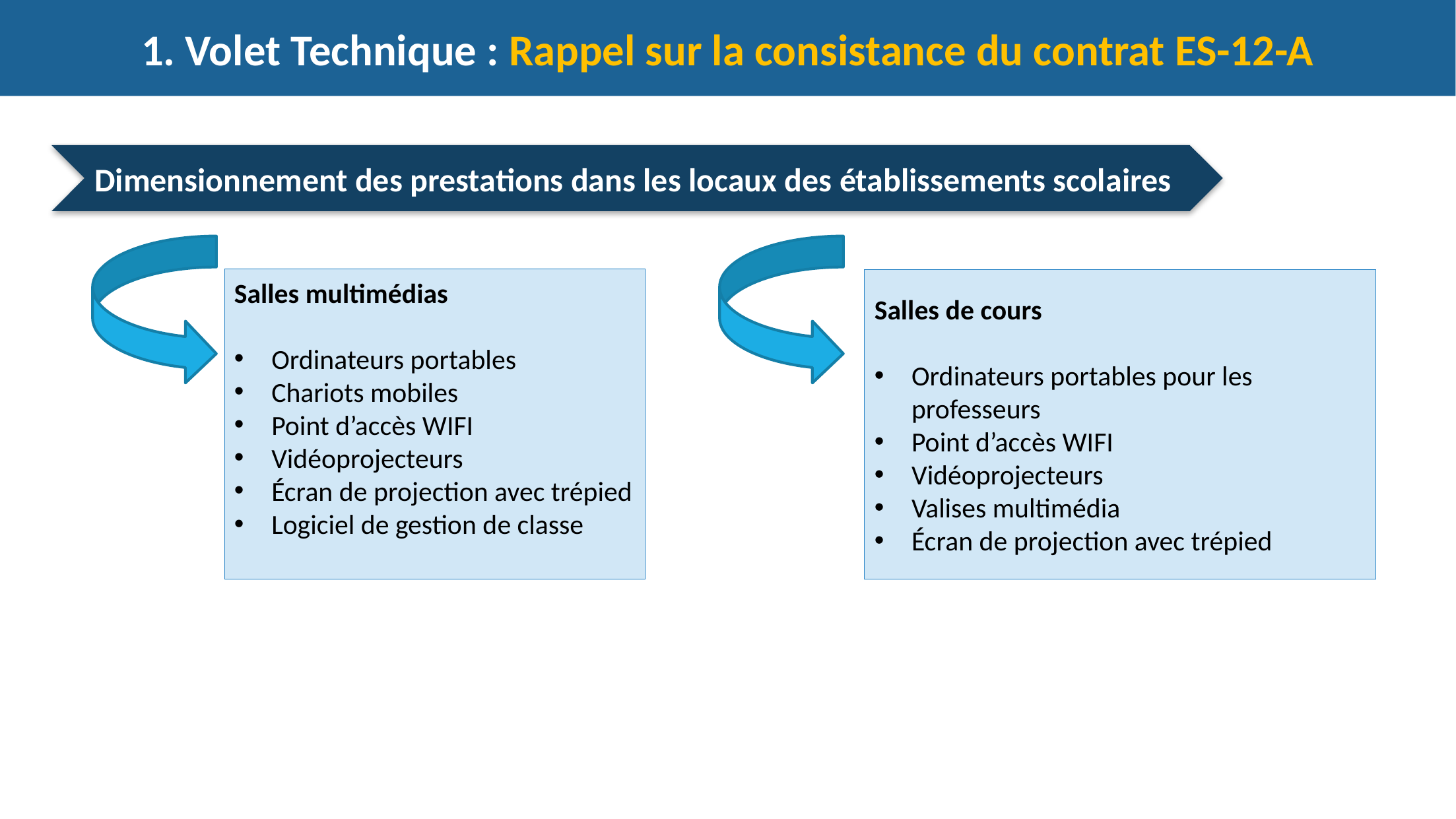

1. Volet Technique : Rappel sur la consistance du contrat ES-12-A

Dimensionnement des prestations dans les locaux des établissements scolaires

Salles multimédias

Ordinateurs portables
Chariots mobiles
Point d’accès WIFI
Vidéoprojecteurs
Écran de projection avec trépied
Logiciel de gestion de classe

Salles de cours

Ordinateurs portables pour les professeurs
Point d’accès WIFI
Vidéoprojecteurs
Valises multimédia
Écran de projection avec trépied